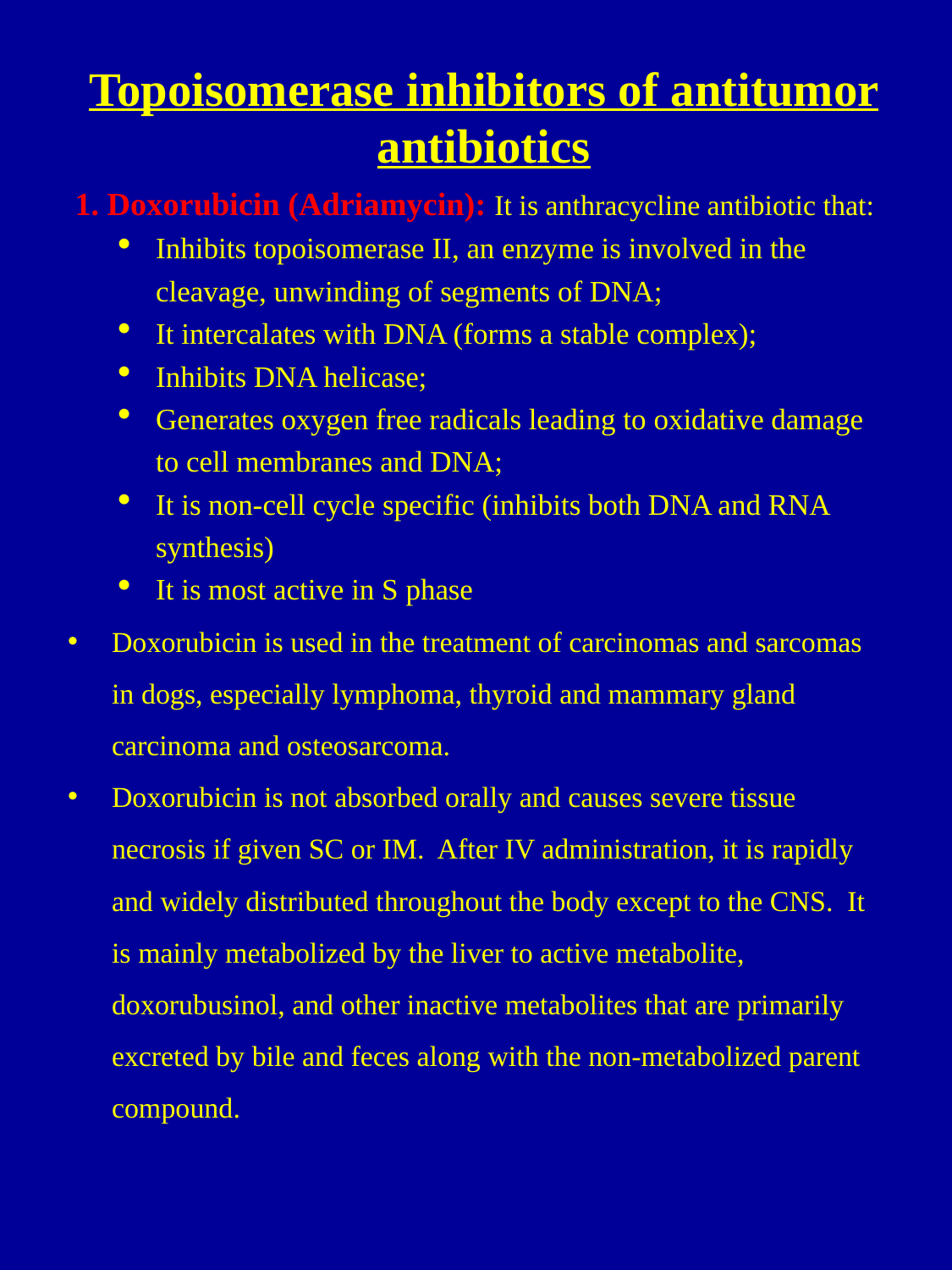

# Topoisomerase inhibitors of antitumor antibiotics
1. Doxorubicin (Adriamycin): It is anthracycline antibiotic that:
Inhibits topoisomerase II, an enzyme is involved in the cleavage, unwinding of segments of DNA;
It intercalates with DNA (forms a stable complex);
Inhibits DNA helicase;
Generates oxygen free radicals leading to oxidative damage to cell membranes and DNA;
It is non-cell cycle specific (inhibits both DNA and RNA synthesis)
It is most active in S phase
Doxorubicin is used in the treatment of carcinomas and sarcomas in dogs, especially lymphoma, thyroid and mammary gland carcinoma and osteosarcoma.
Doxorubicin is not absorbed orally and causes severe tissue necrosis if given SC or IM.  After IV administration, it is rapidly and widely distributed throughout the body except to the CNS.  It is mainly metabolized by the liver to active metabolite, doxorubusinol, and other inactive metabolites that are primarily excreted by bile and feces along with the non-metabolized parent compound.